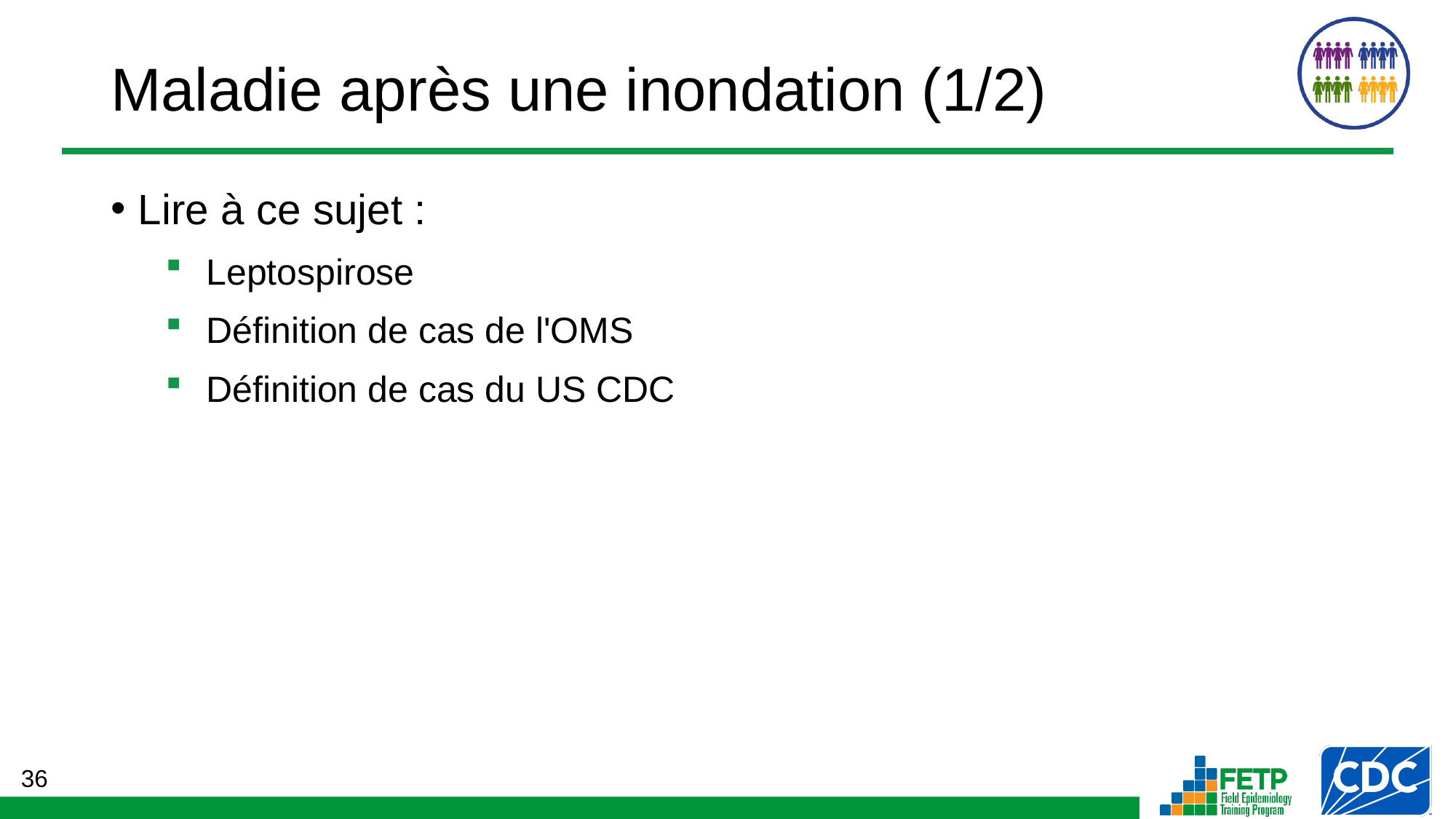

# Maladie après une inondation (1/2)
Lire à ce sujet :
Leptospirose
Définition de cas de l'OMS
Définition de cas du US CDC